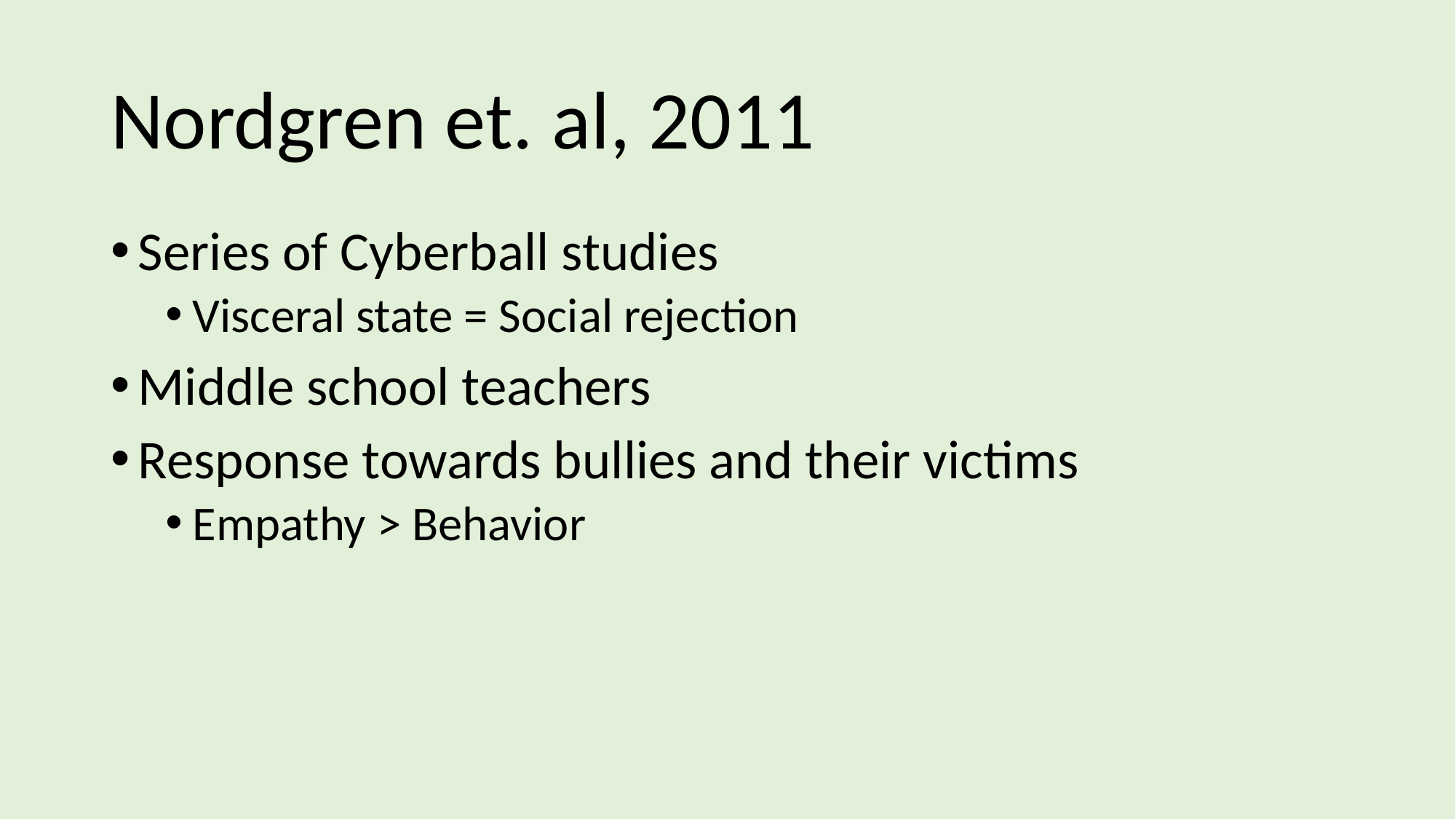

# Nordgren et. al, 2011
Series of Cyberball studies
Visceral state = Social rejection
Middle school teachers
Response towards bullies and their victims
Empathy > Behavior